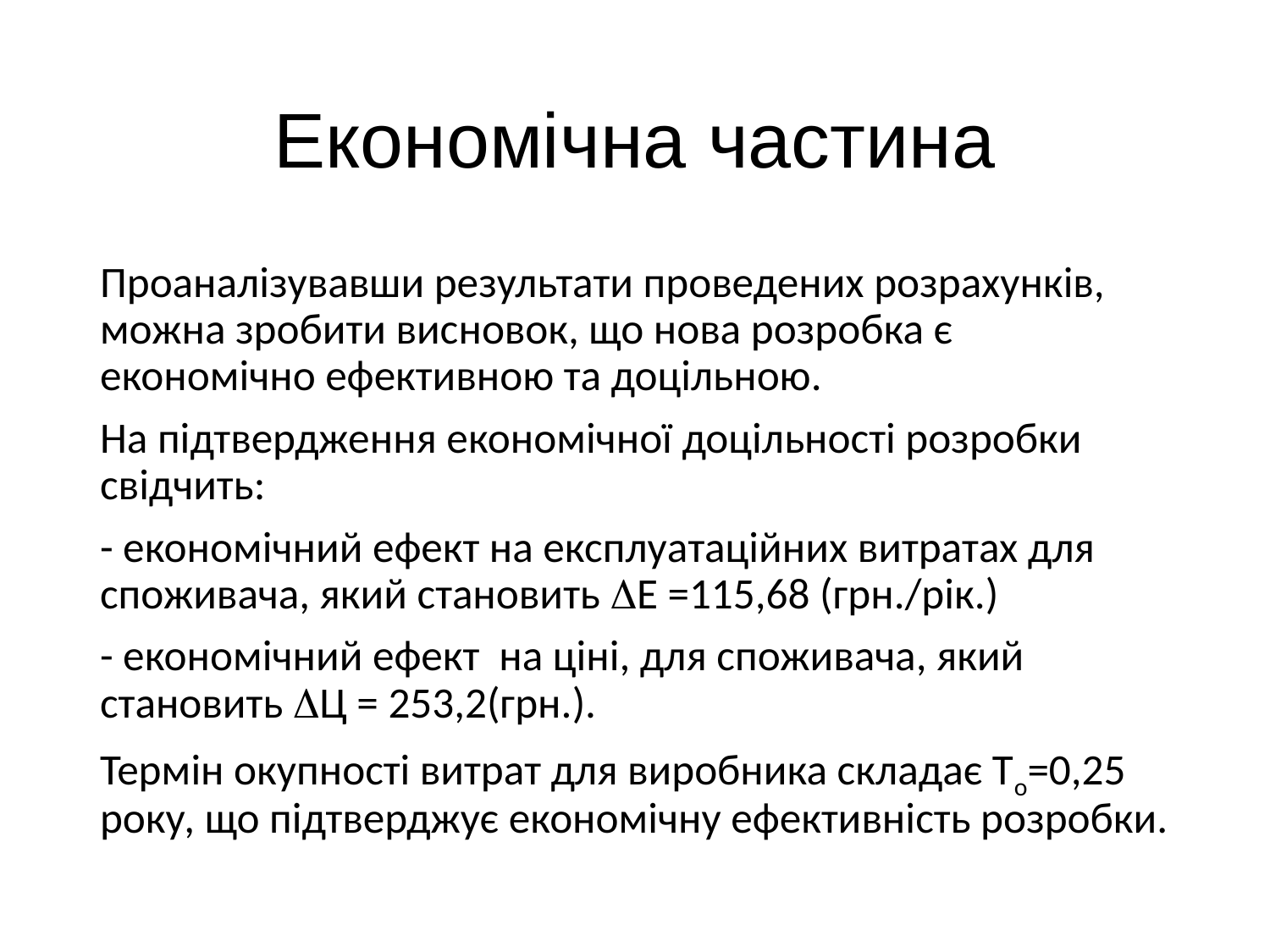

# Економічна частина
Проаналізувавши результати проведених розрахунків, можна зробити висновок, що нова розробка є економічно ефективною та доцільною.
На підтвердження економічної доцільності розробки свідчить:
- економічний ефект на експлуатаційних витратах для споживача, який становить ΔЕ =115,68 (грн./рік.)
- економічний ефект  на ціні, для споживача, який становить ΔЦ = 253,2(грн.).
Термін окупності витрат для виробника складає То=0,25 року, що підтверджує економічну ефективність розробки.